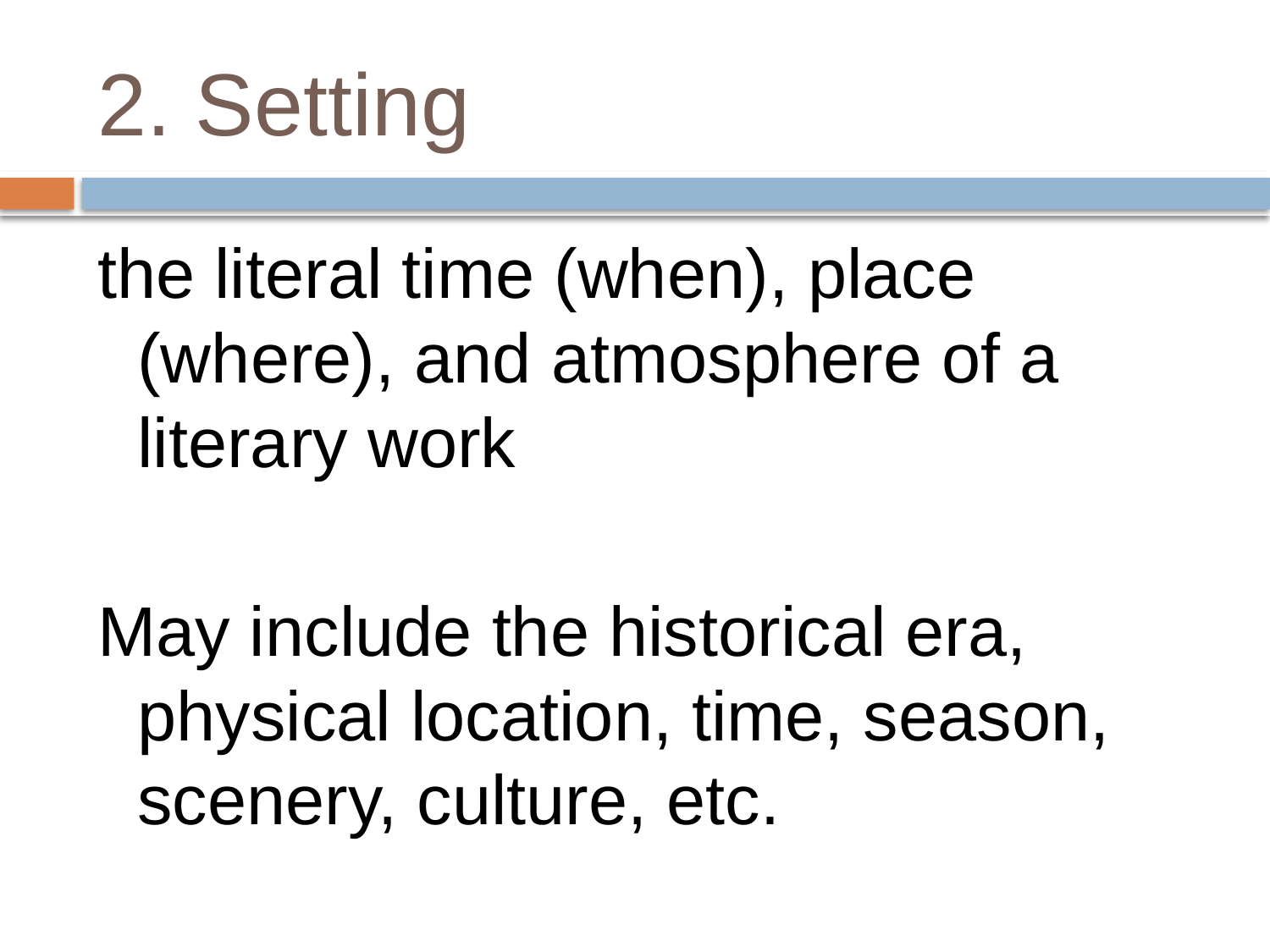

# 2. Setting
the literal time (when), place (where), and atmosphere of a literary work

May include the historical era, physical location, time, season, scenery, culture, etc.